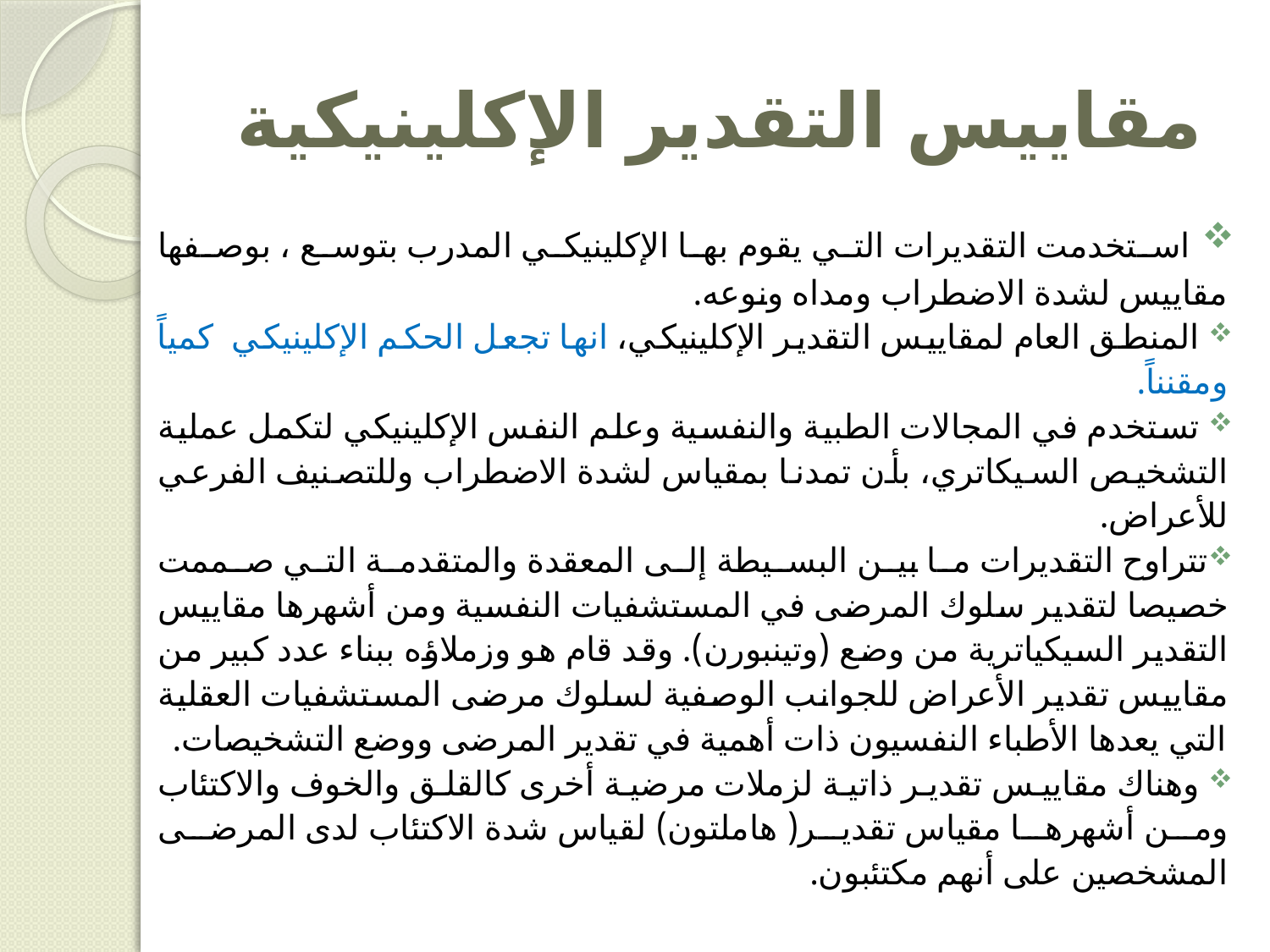

# مقاييس التقدير الإكلينيكية
 استخدمت التقديرات التي يقوم بها الإكلينيكي المدرب بتوسع ، بوصفها مقاييس لشدة الاضطراب ومداه ونوعه.
 المنطق العام لمقاييس التقدير الإكلينيكي، انها تجعل الحكم الإكلينيكي  كمياً ومقنناً.
 تستخدم في المجالات الطبية والنفسية وعلم النفس الإكلينيكي لتكمل عملية التشخيص السيكاتري، بأن تمدنا بمقياس لشدة الاضطراب وللتصنيف الفرعي للأعراض.
تتراوح التقديرات ما بين البسيطة إلى المعقدة والمتقدمة التي صممت خصيصا لتقدير سلوك المرضى في المستشفيات النفسية ومن أشهرها مقاييس التقدير السيكياترية من وضع (وتينبورن). وقد قام هو وزملاؤه ببناء عدد كبير من مقاييس تقدير الأعراض للجوانب الوصفية لسلوك مرضى المستشفيات العقلية التي يعدها الأطباء النفسيون ذات أهمية في تقدير المرضى ووضع التشخيصات.
 وهناك مقاييس تقدير ذاتية لزملات مرضية أخرى كالقلق والخوف والاكتئاب ومن أشهرها مقياس تقدير( هاملتون) لقياس شدة الاكتئاب لدى المرضى المشخصين على أنهم مكتئبون.